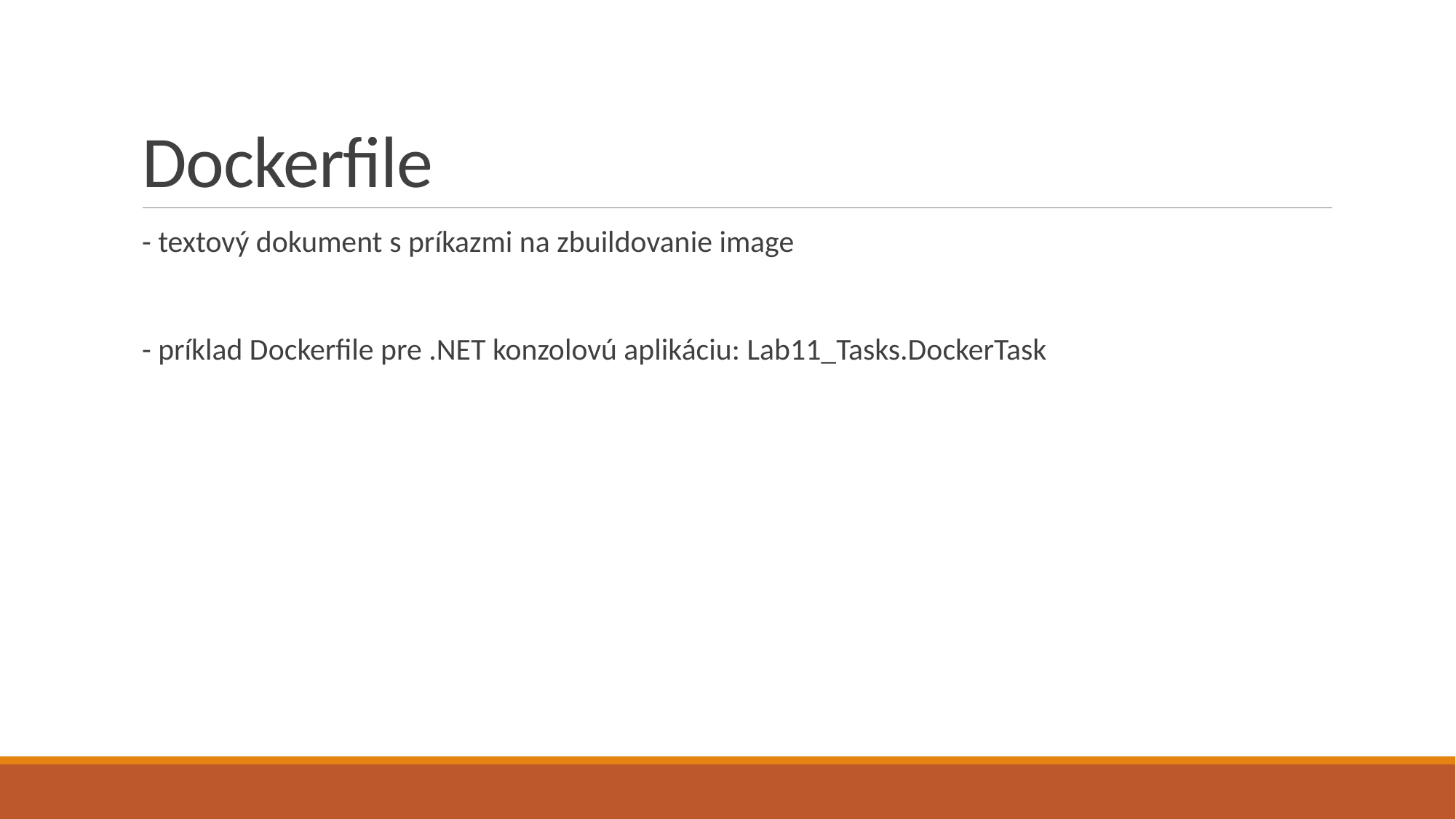

# Dockerfile
- textový dokument s príkazmi na zbuildovanie image

- príklad Dockerfile pre .NET konzolovú aplikáciu: Lab11_Tasks.DockerTask